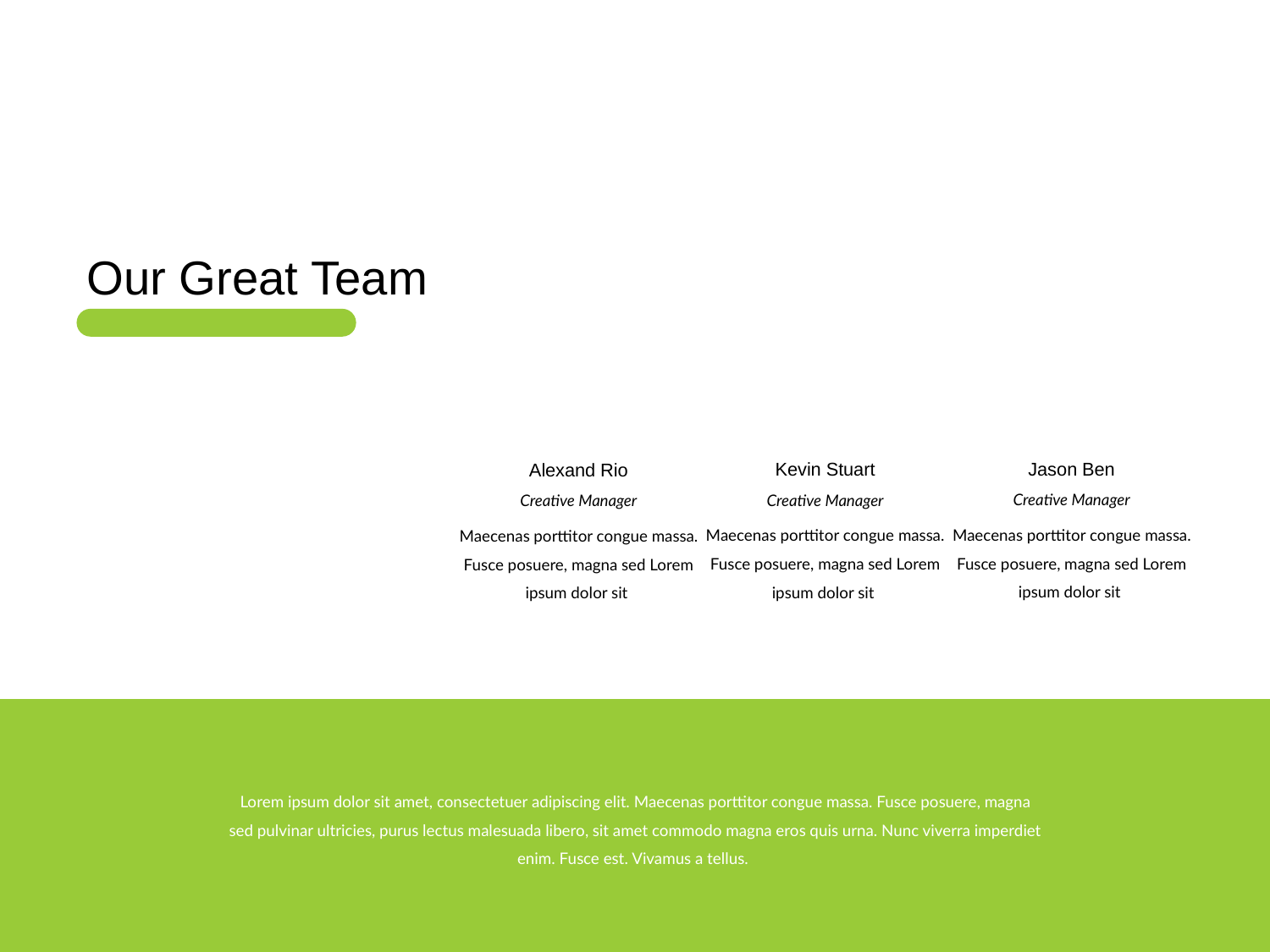

# Our Great Team

Jason Ben
Kevin Stuart
Alexand Rio
Creative Manager
Creative Manager
Creative Manager
Maecenas porttitor congue massa. Fusce posuere, magna sed Lorem ipsum dolor sit
Maecenas porttitor congue massa. Fusce posuere, magna sed Lorem ipsum dolor sit
Maecenas porttitor congue massa. Fusce posuere, magna sed Lorem ipsum dolor sit

Lorem ipsum dolor sit amet, consectetuer adipiscing elit. Maecenas porttitor congue massa. Fusce posuere, magna sed pulvinar ultricies, purus lectus malesuada libero, sit amet commodo magna eros quis urna. Nunc viverra imperdiet enim. Fusce est. Vivamus a tellus.